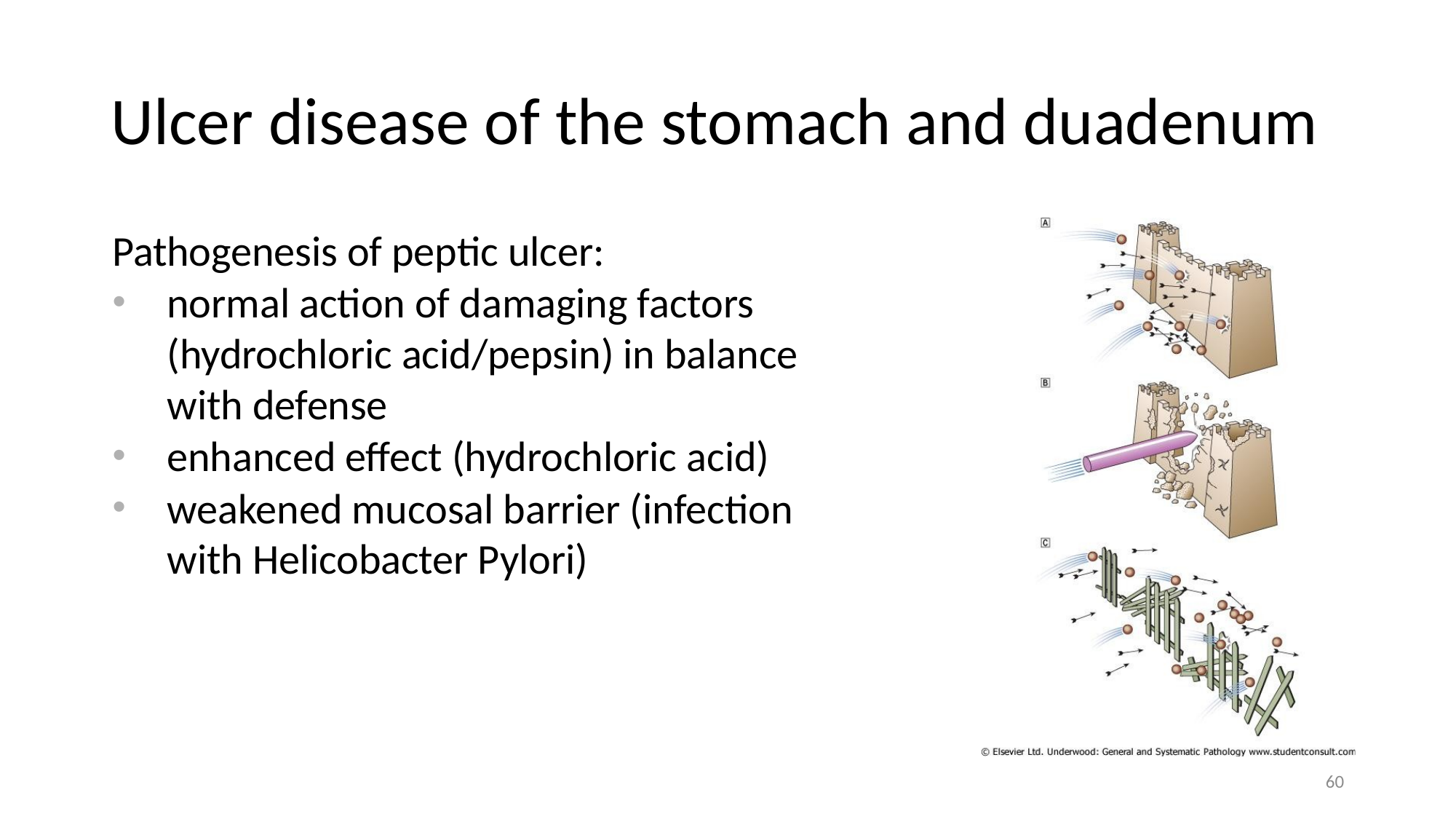

# Ulcer disease of the stomach and duadenum
Pathogenesis of peptic ulcer:
normal action of damaging factors (hydrochloric acid/pepsin) in balance with defense
enhanced effect (hydrochloric acid)
weakened mucosal barrier (infection with Helicobacter Pylori)

60